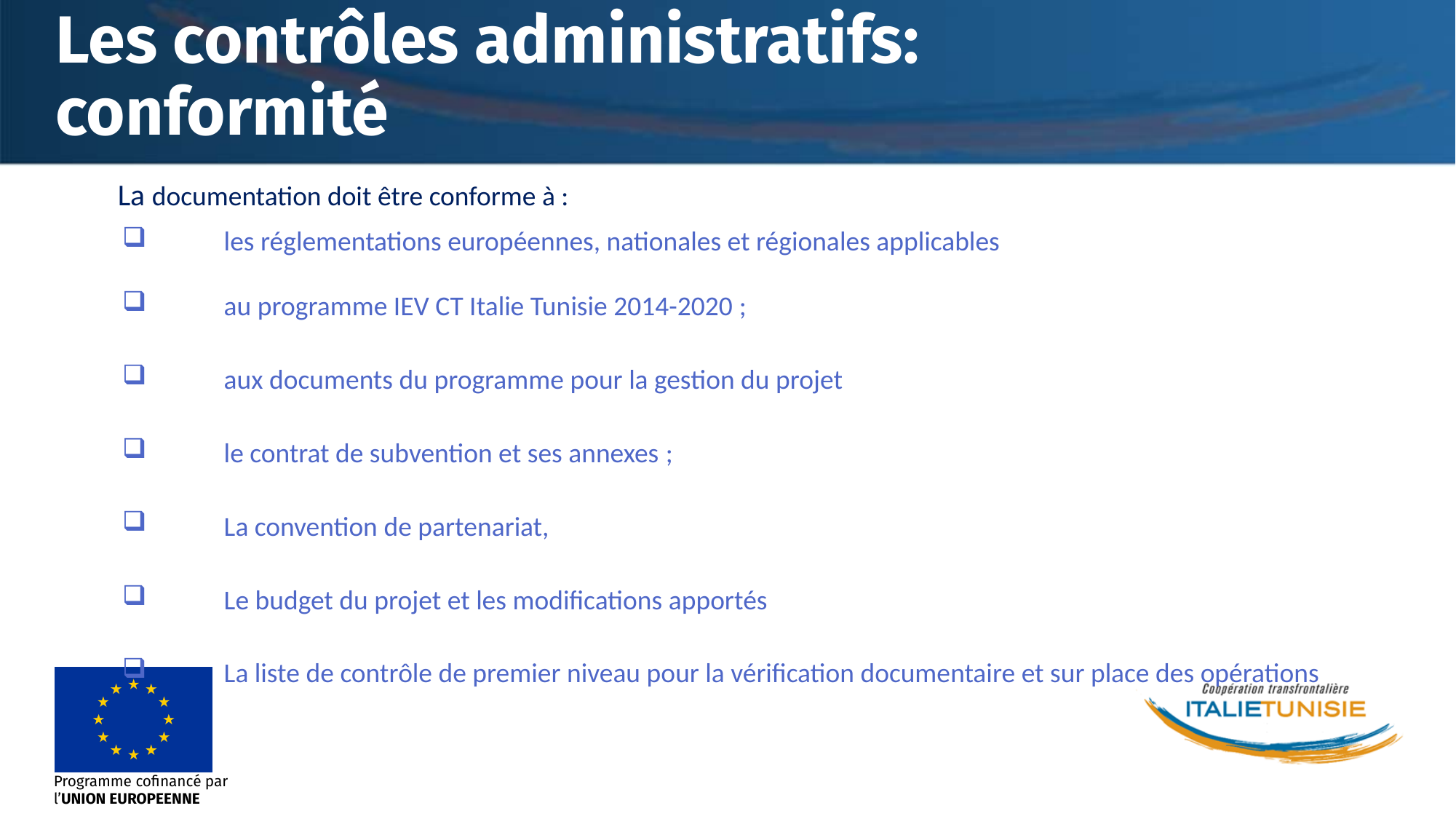

# Les contrôles administratifs: conformité
La documentation doit être conforme à :
les réglementations européennes, nationales et régionales applicables
au programme IEV CT Italie Tunisie 2014-2020 ;
aux documents du programme pour la gestion du projet
le contrat de subvention et ses annexes ;
La convention de partenariat,
Le budget du projet et les modifications apportés
La liste de contrôle de premier niveau pour la vérification documentaire et sur place des opérations

La check list de control (annexe 1 des lignes directrices)